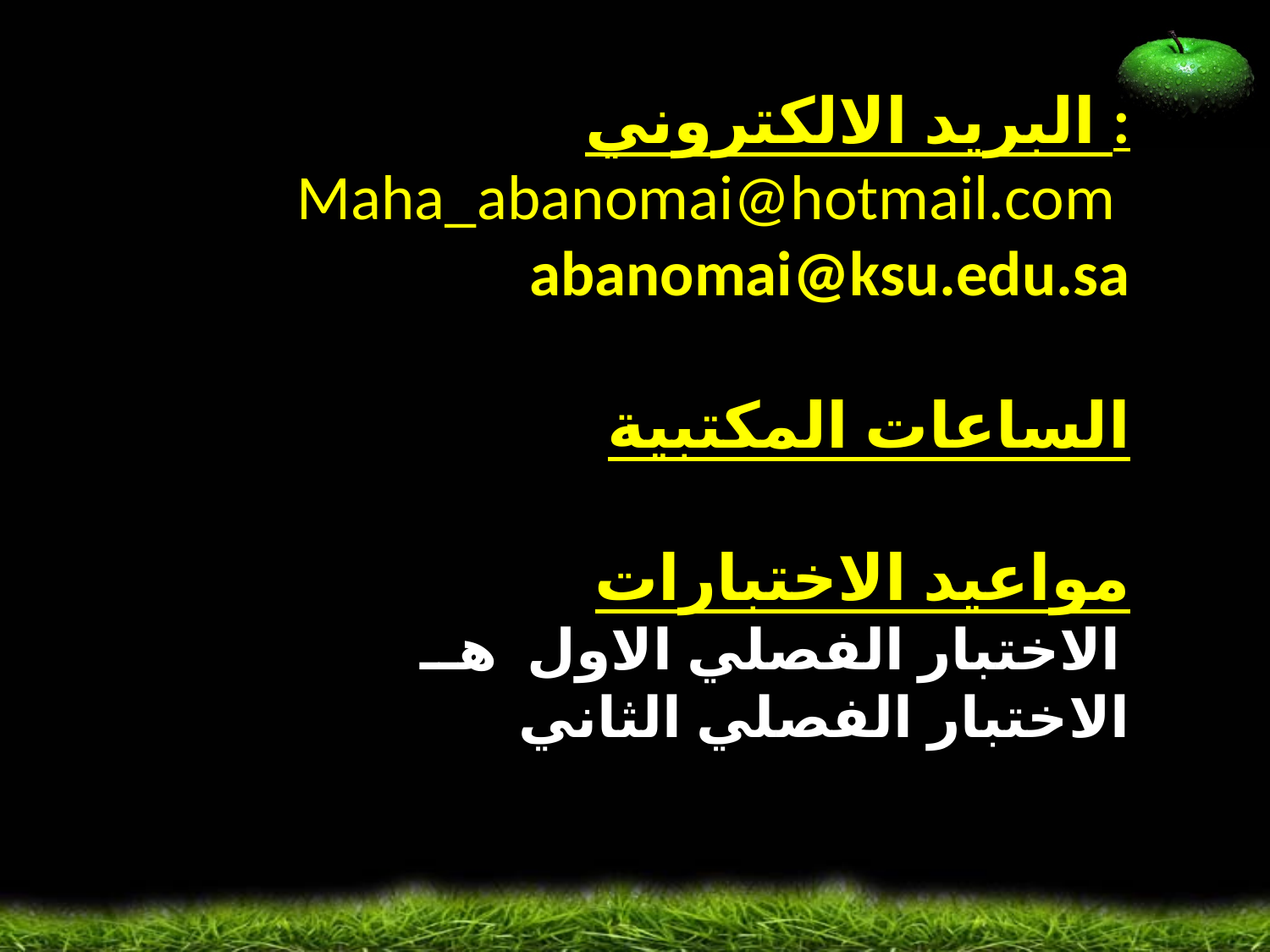

البريد الالكتروني :
Maha_abanomai@hotmail.com
abanomai@ksu.edu.sa

الساعات المكتبية

مواعيد الاختبارات
 الاختبار الفصلي الاول  هــ
الاختبار الفصلي الثاني